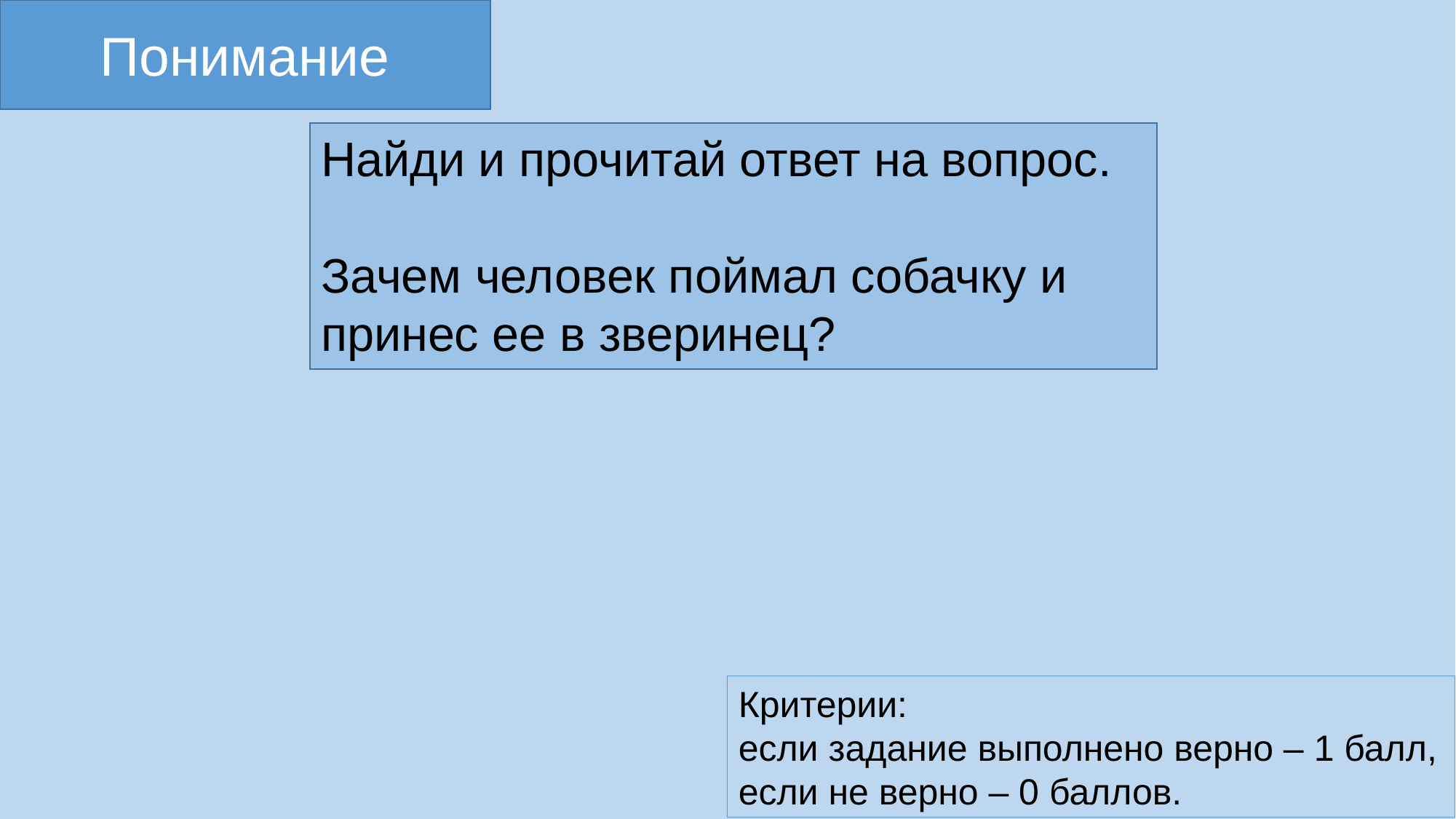

Понимание

Найди и прочитай ответ на вопрос.

Зачем человек поймал собачку и принес ее в зверинец?
Критерии:
если задание выполнено верно – 1 балл,
если не верно – 0 баллов.